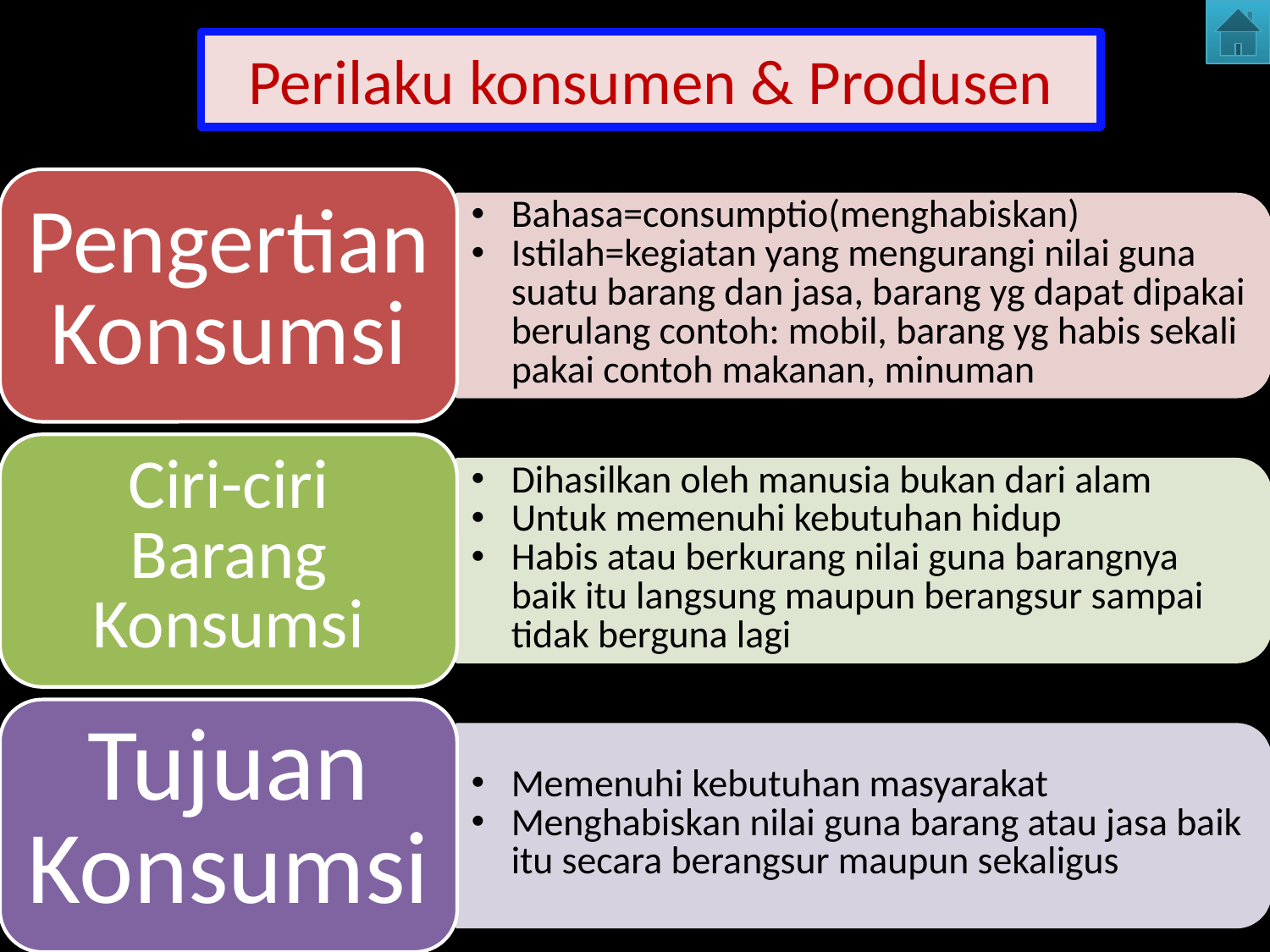

Perilaku konsumen & Produsen
Pengertian Konsumsi
Bahasa=consumptio(menghabiskan)
Ciri-ciri Barang Konsumsi
Dihasilkan oleh manusia bukan dari alam
Habis atau berkurang nilai guna barangnya baik itu langsung maupun berangsur sampai tidak berguna lagi
Tujuan Konsumsi
Memenuhi kebutuhan masyarakat
Menghabiskan nilai guna barang atau jasa baik itu secara berangsur maupun sekaligus
Istilah=kegiatan yang mengurangi nilai guna suatu barang dan jasa, barang yg dapat dipakai berulang contoh: mobil, barang yg habis sekali pakai contoh makanan, minuman
Untuk memenuhi kebutuhan hidup